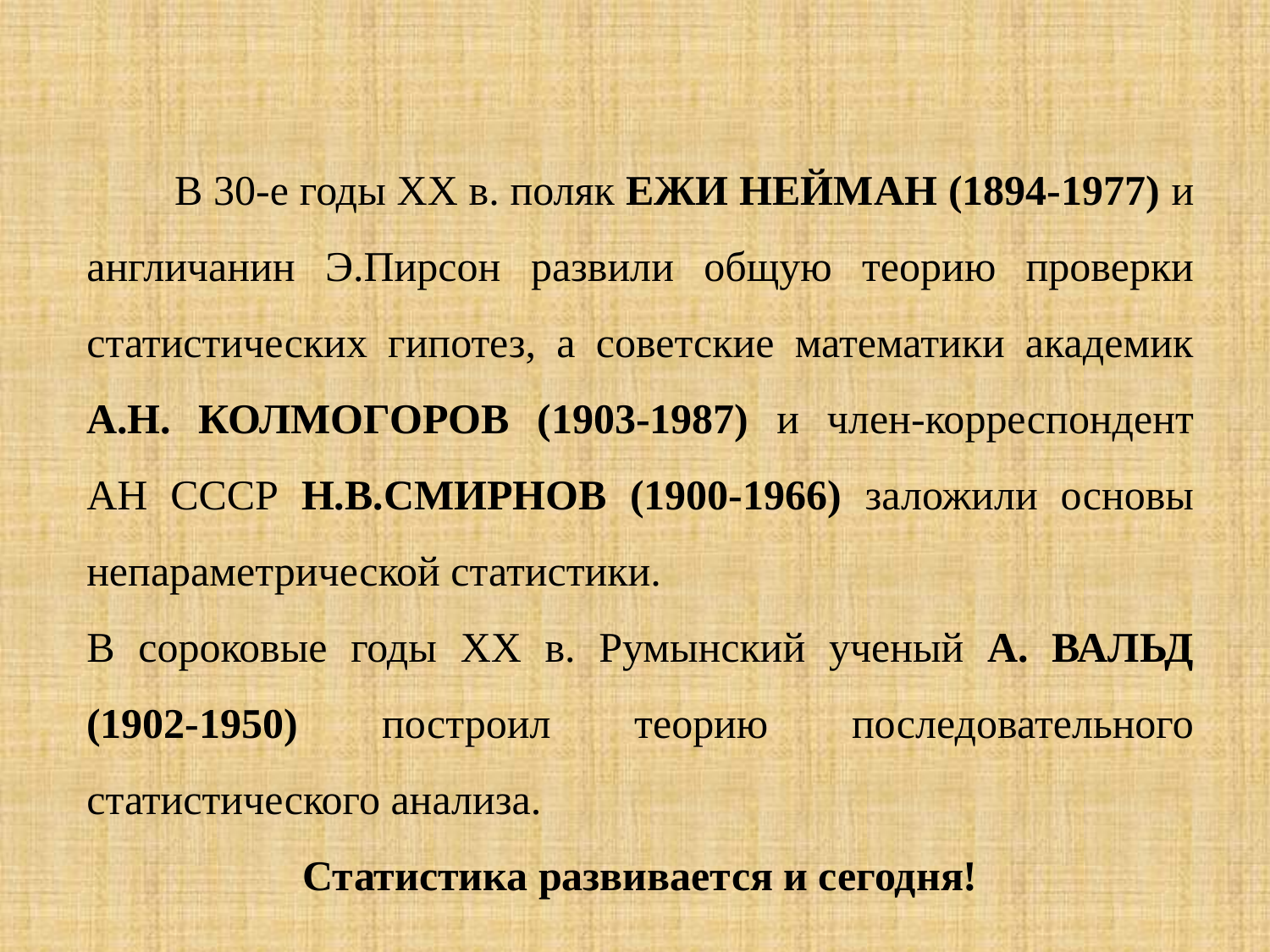

В 30-е годы ХХ в. поляк ЕЖИ НЕЙМАН (1894-1977) и англичанин Э.Пирсон развили общую теорию проверки статистических гипотез, а советские математики академик А.Н. КОЛМОГОРОВ (1903-1987) и член-корреспондент АН СССР Н.В.СМИРНОВ (1900-1966) заложили основы непараметрической статистики.
В сороковые годы ХХ в. Румынский ученый А. ВАЛЬД (1902-1950) построил теорию последовательного статистического анализа.
Статистика развивается и сегодня!